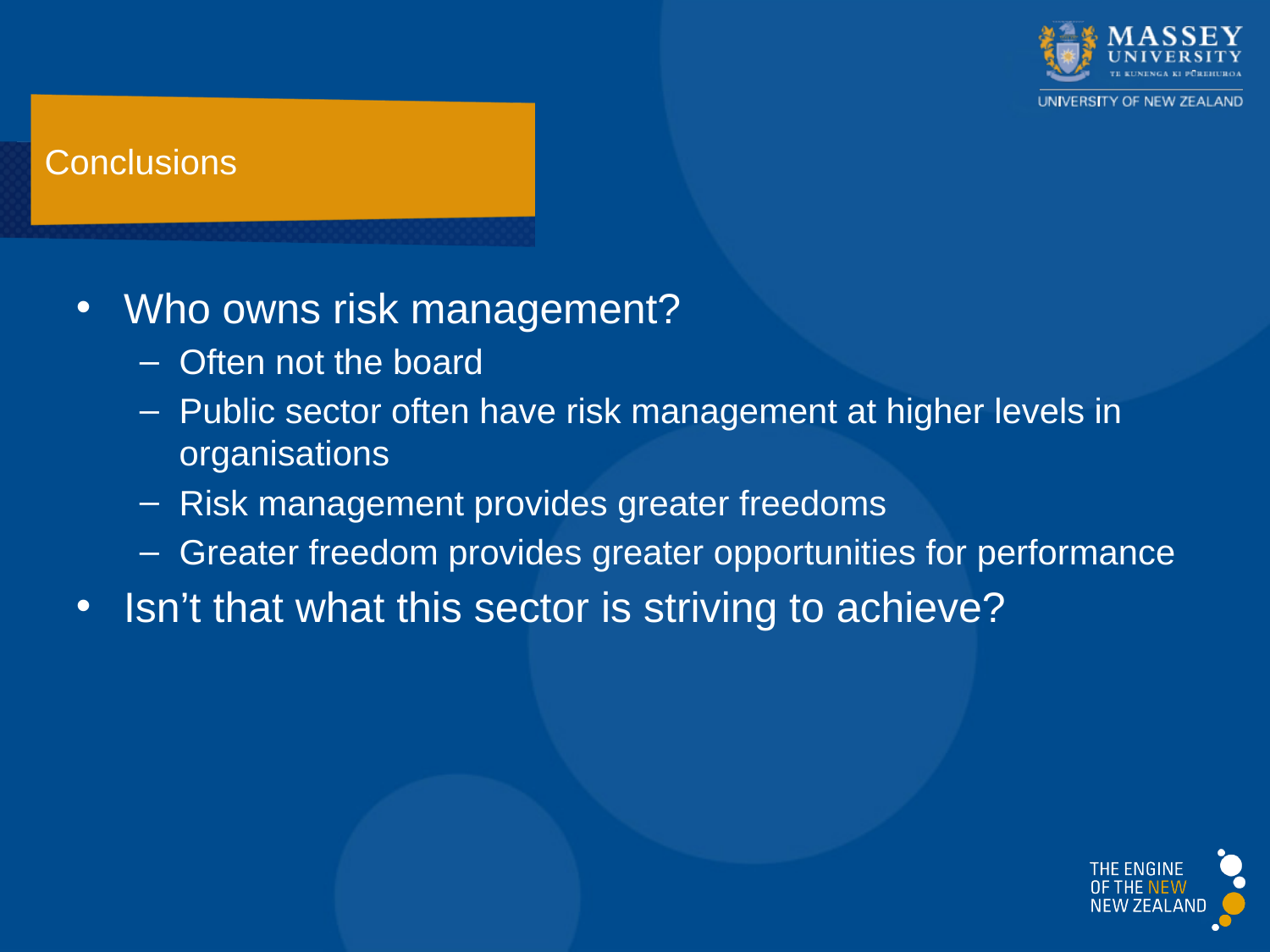

# Conclusions
Who owns risk management?
Often not the board
Public sector often have risk management at higher levels in organisations
Risk management provides greater freedoms
Greater freedom provides greater opportunities for performance
Isn’t that what this sector is striving to achieve?